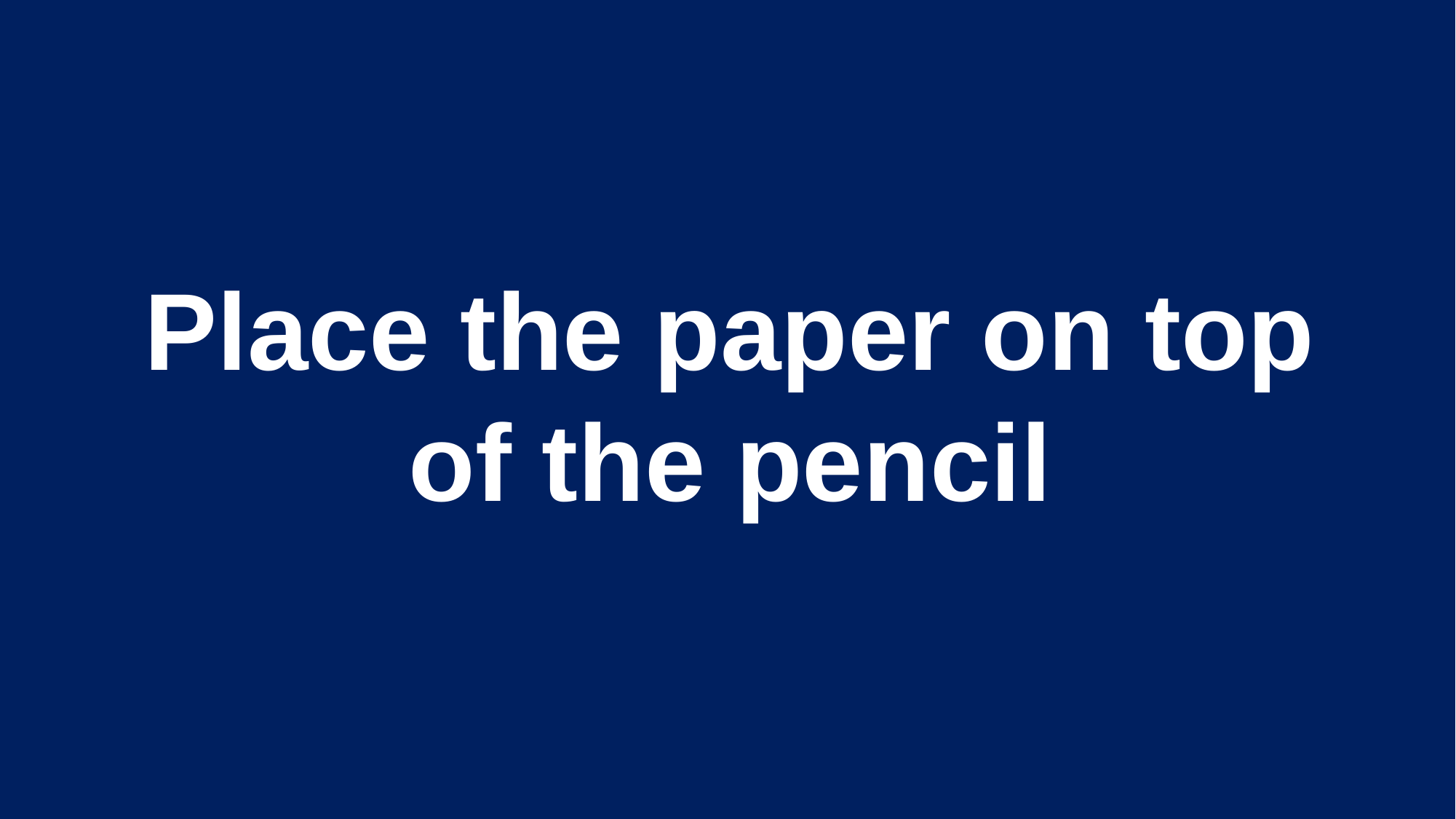

Place the paper on top of the pencil